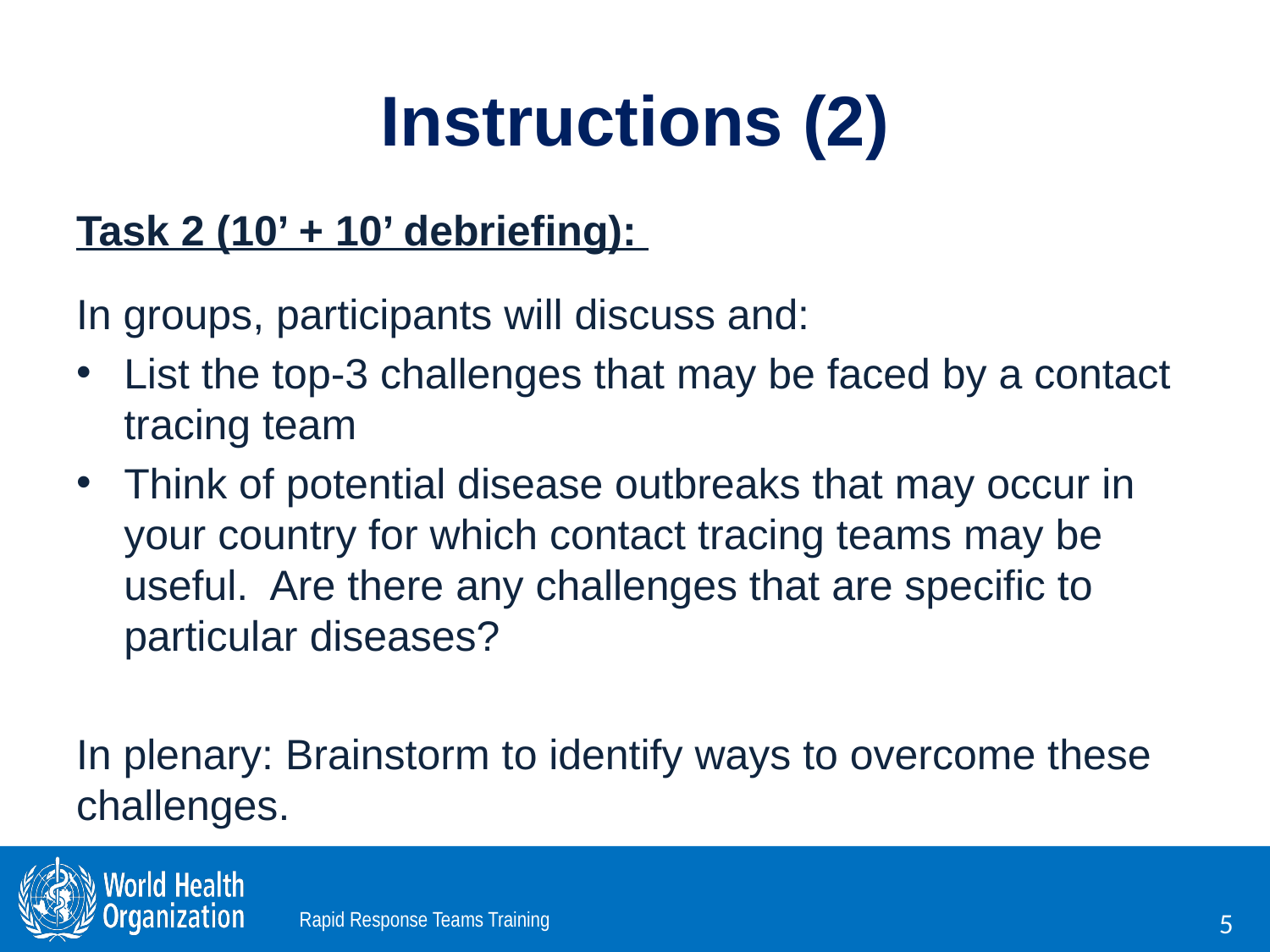

# Instructions (2)
Task 2 (10’ + 10’ debriefing):

In groups, participants will discuss and:
List the top-3 challenges that may be faced by a contact tracing team
Think of potential disease outbreaks that may occur in your country for which contact tracing teams may be useful.  Are there any challenges that are specific to particular diseases?

In plenary: Brainstorm to identify ways to overcome these challenges.